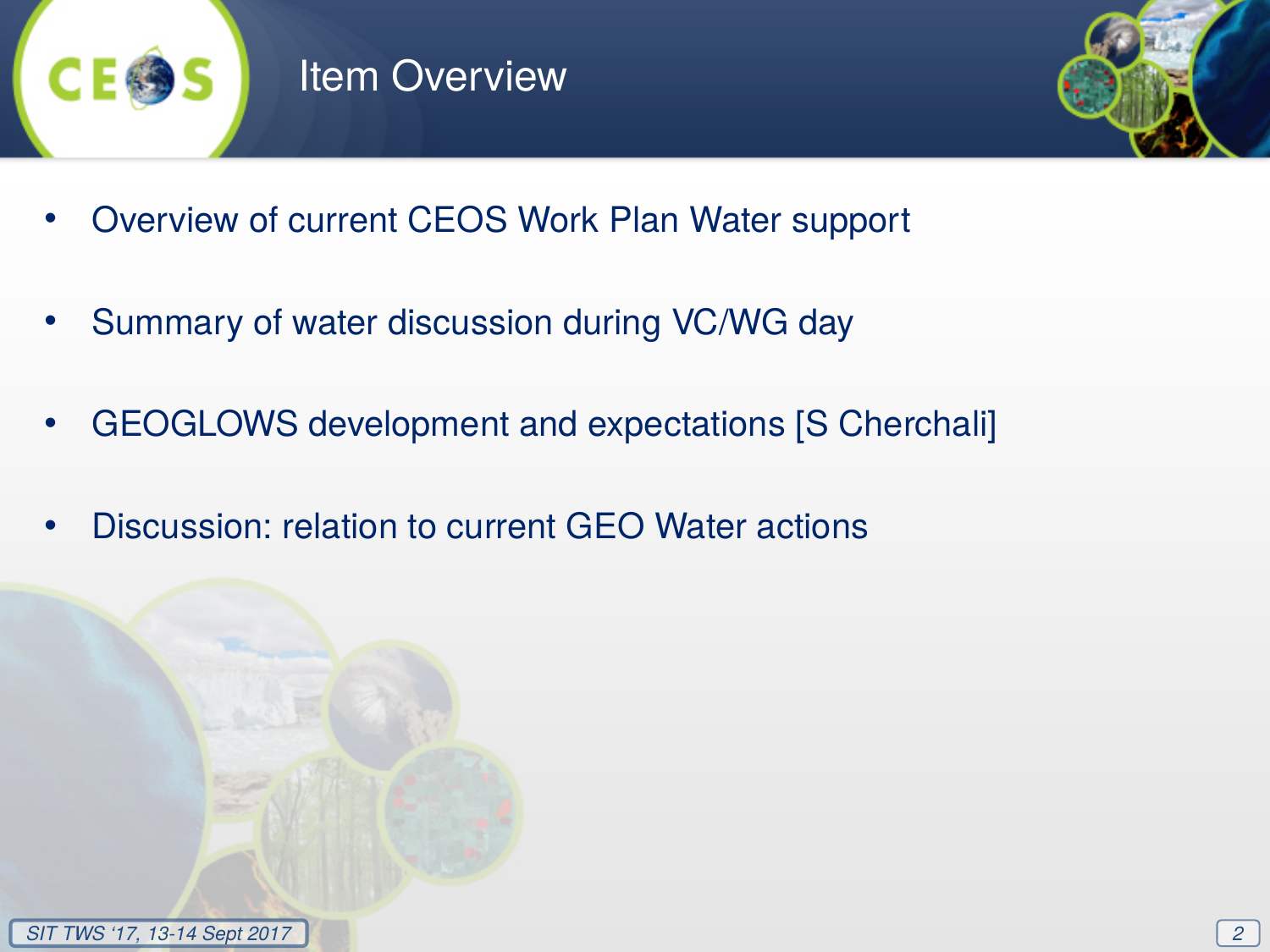

Item Overview
Overview of current CEOS Work Plan Water support

Summary of water discussion during VC/WG day

GEOGLOWS development and expectations [S Cherchali]

Discussion: relation to current GEO Water actions

2